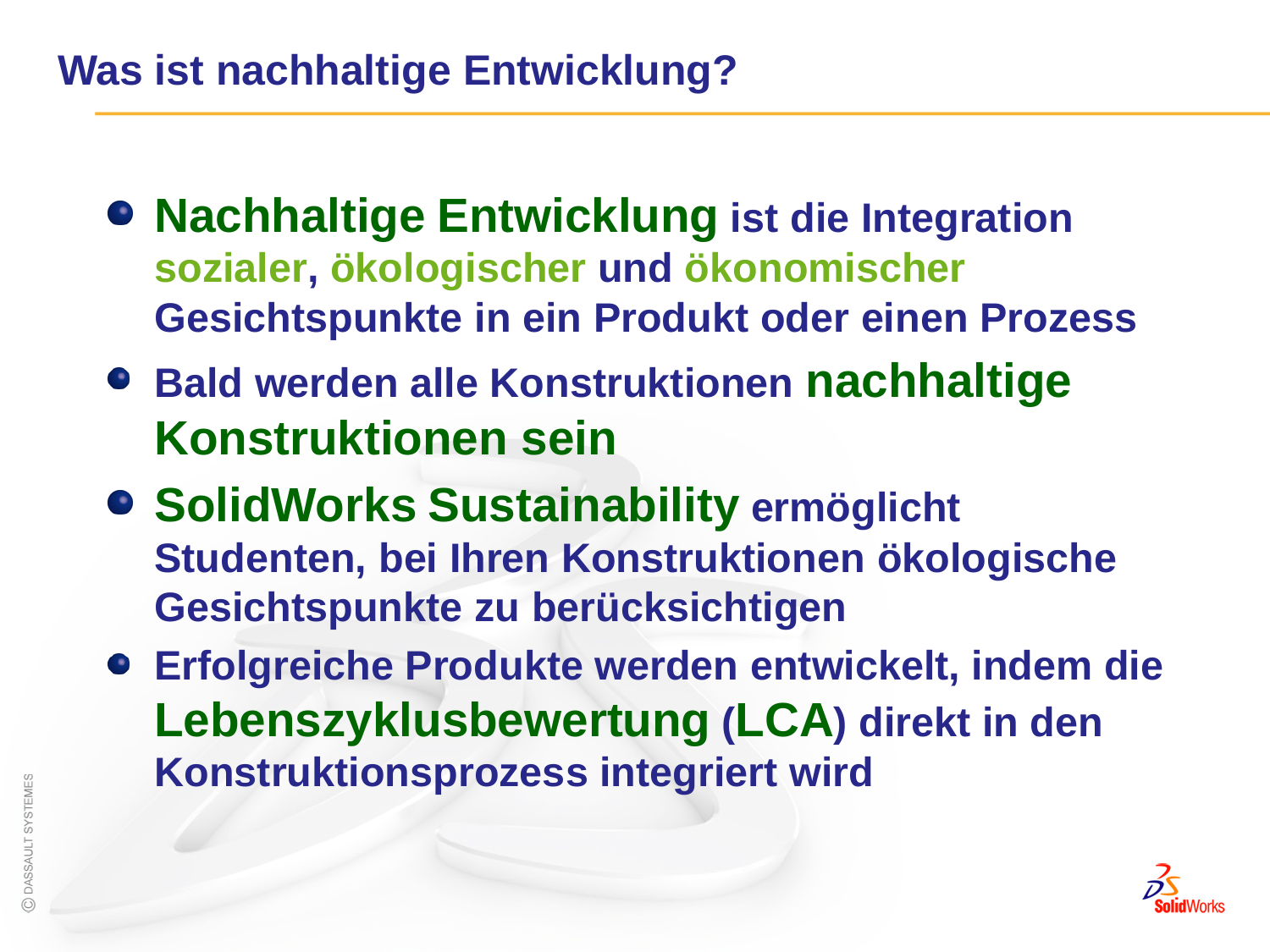

# Was ist nachhaltige Entwicklung?
Nachhaltige Entwicklung ist die Integration sozialer, ökologischer und ökonomischer Gesichtspunkte in ein Produkt oder einen Prozess
Bald werden alle Konstruktionen nachhaltige  Konstruktionen sein
SolidWorks Sustainability ermöglicht Studenten, bei Ihren Konstruktionen ökologische Gesichtspunkte zu berücksichtigen
Erfolgreiche Produkte werden entwickelt, indem die Lebenszyklusbewertung (LCA) direkt in den Konstruktionsprozess integriert wird